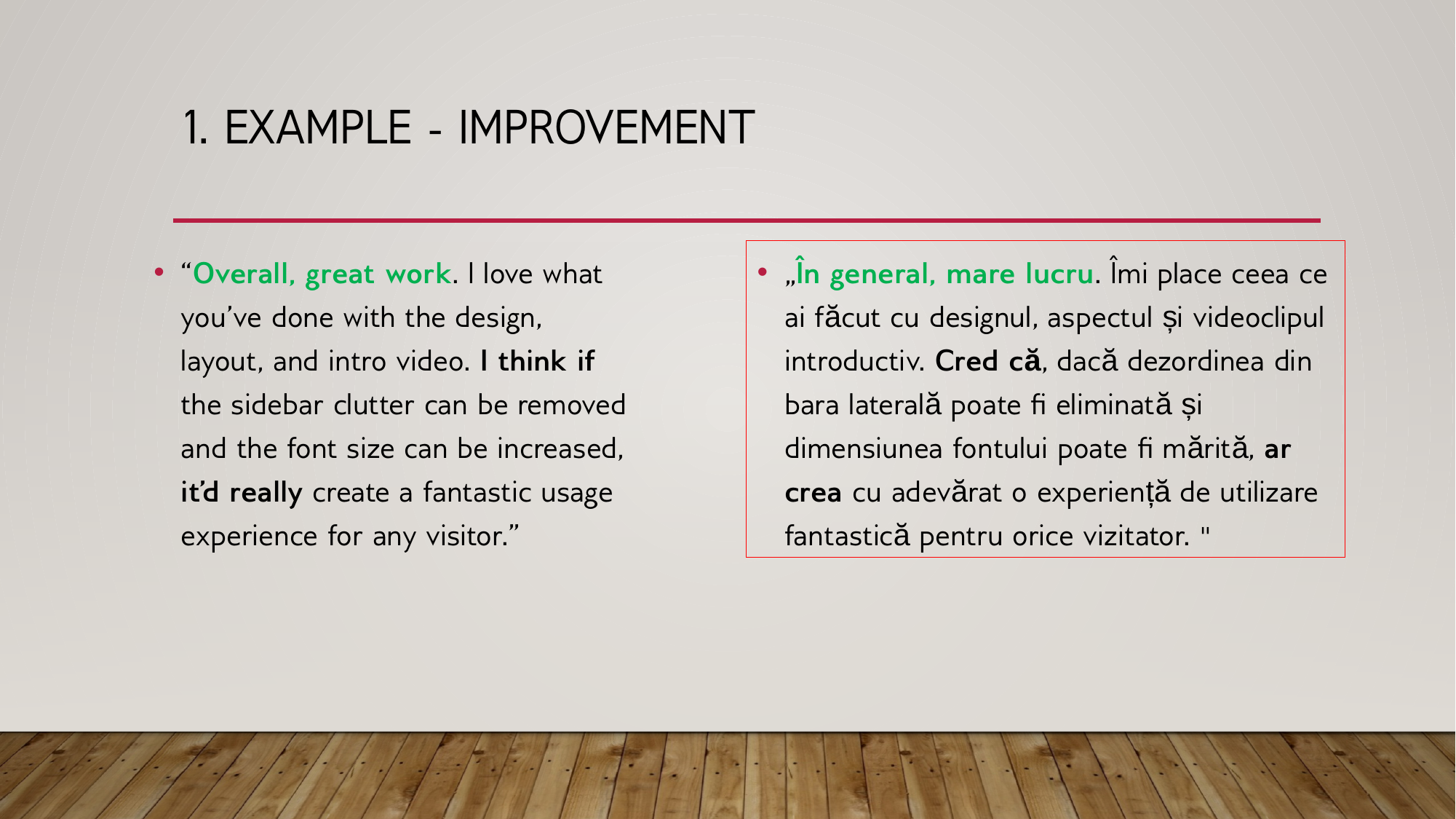

# 1. Example - Improvement
“Overall, great work. I love what you’ve done with the design, layout, and intro video. I think if the sidebar clutter can be removed and the font size can be increased, it’d really create a fantastic usage experience for any visitor.”

„În general, mare lucru. Îmi place ceea ce ai făcut cu designul, aspectul și videoclipul introductiv. Cred că, dacă dezordinea din bara laterală poate fi eliminată și dimensiunea fontului poate fi mărită, ar crea cu adevărat o experiență de utilizare fantastică pentru orice vizitator. "